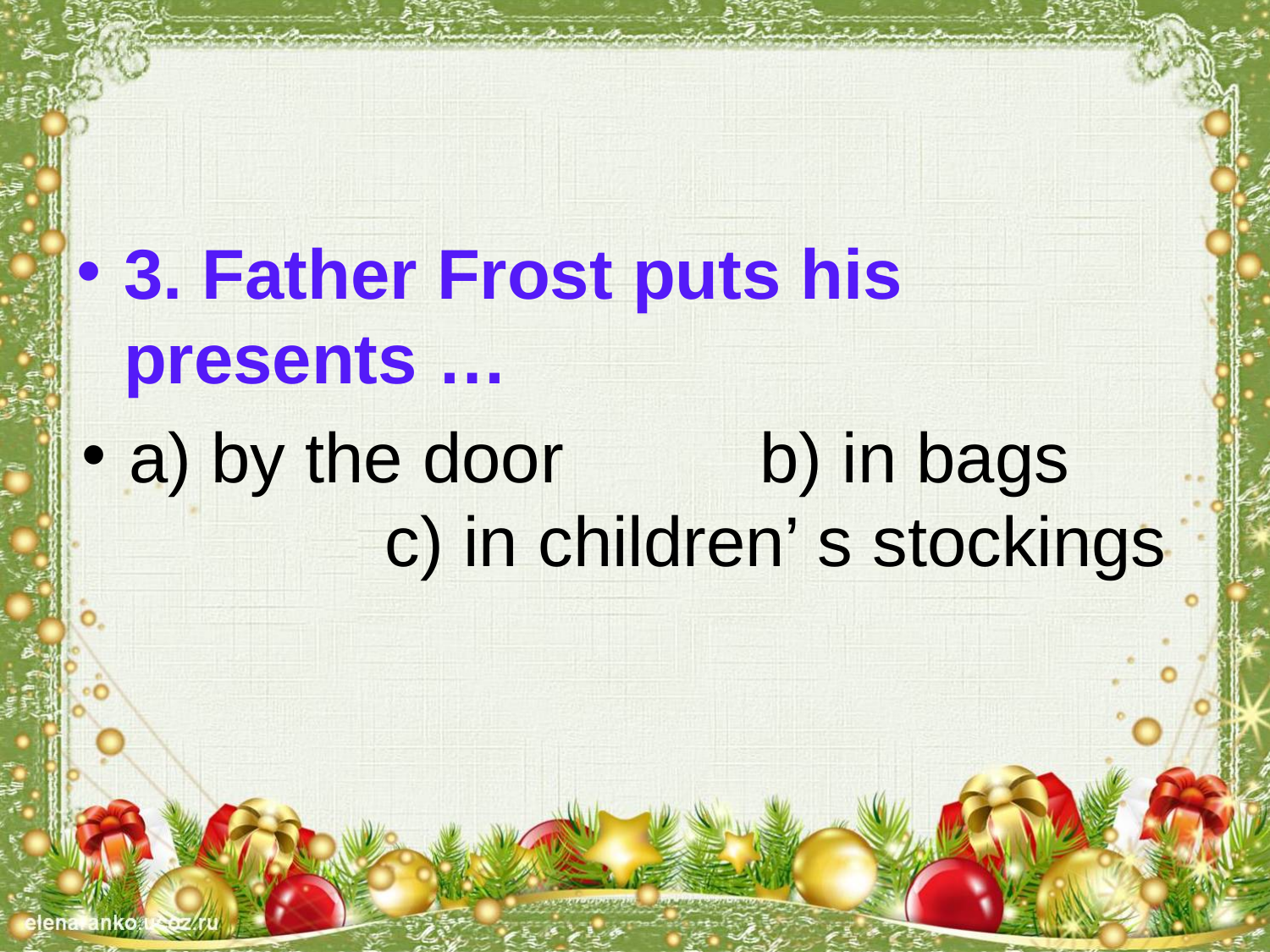

#
3. Father Frost puts his presents …
a) by the door          b) in bags                    c) in children’ s stockings